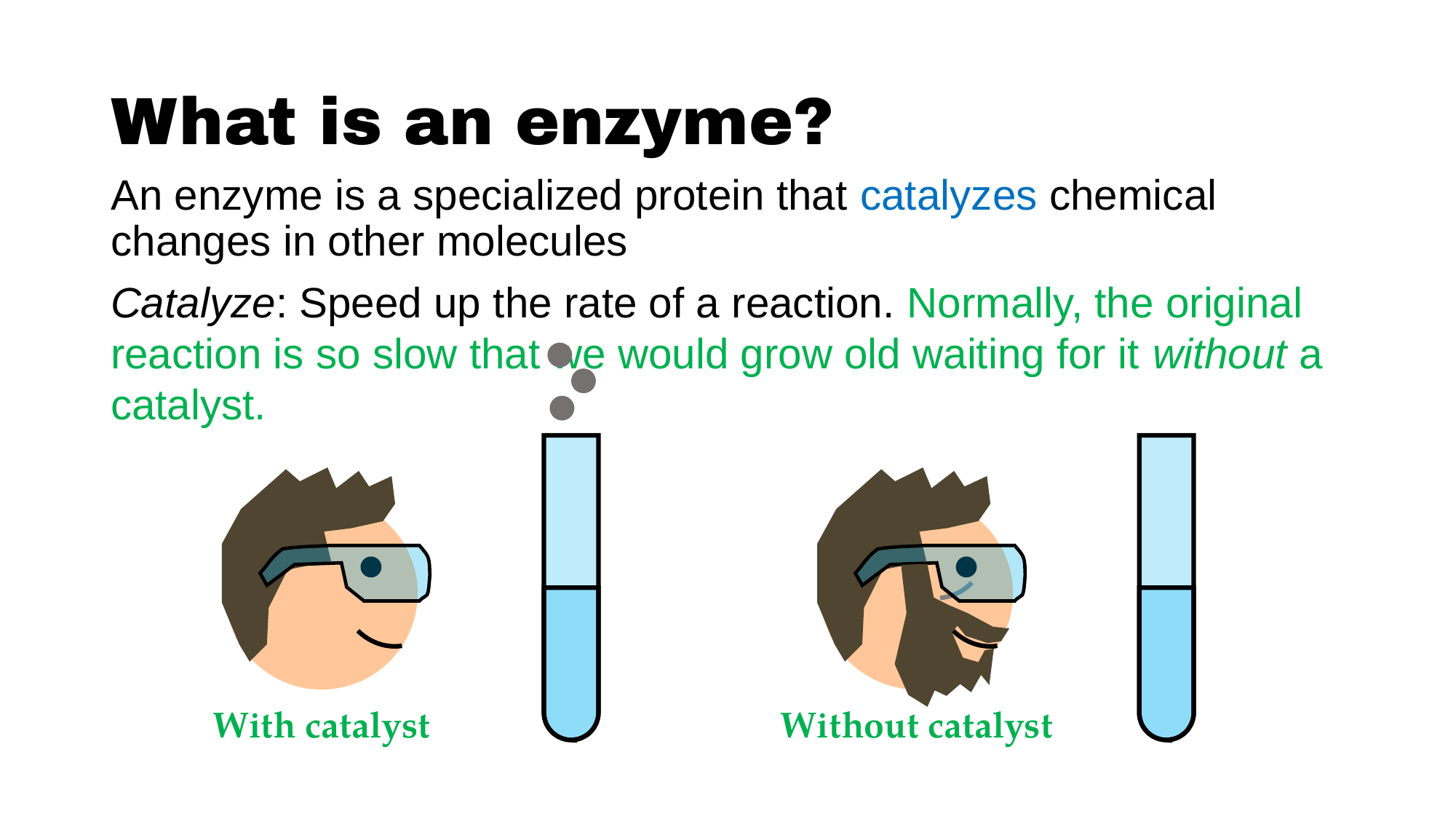

# What is an enzyme?
An enzyme is a specialized protein that catalyzes chemical changes in other molecules
Catalyze: Speed up the rate of a reaction. Normally, the original reaction is so slow that we would grow old waiting for it without a catalyst.

Without catalyst
With catalyst